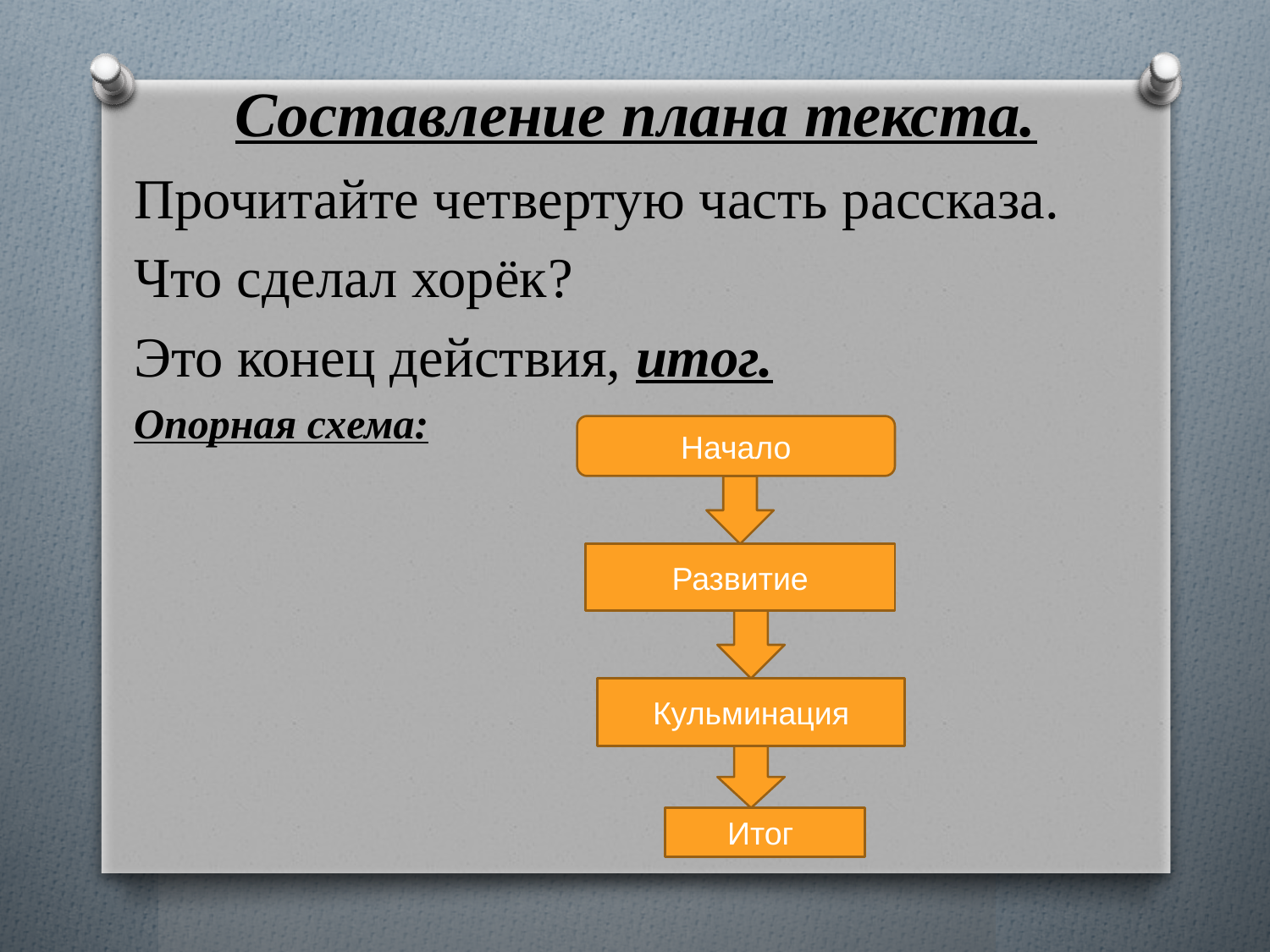

# Составление плана текста.
Прочитайте четвертую часть рассказа.
Что сделал хорёк?
Это конец действия, итог.
Опорная схема:
Начало

Развитие

Кульминация

Итог